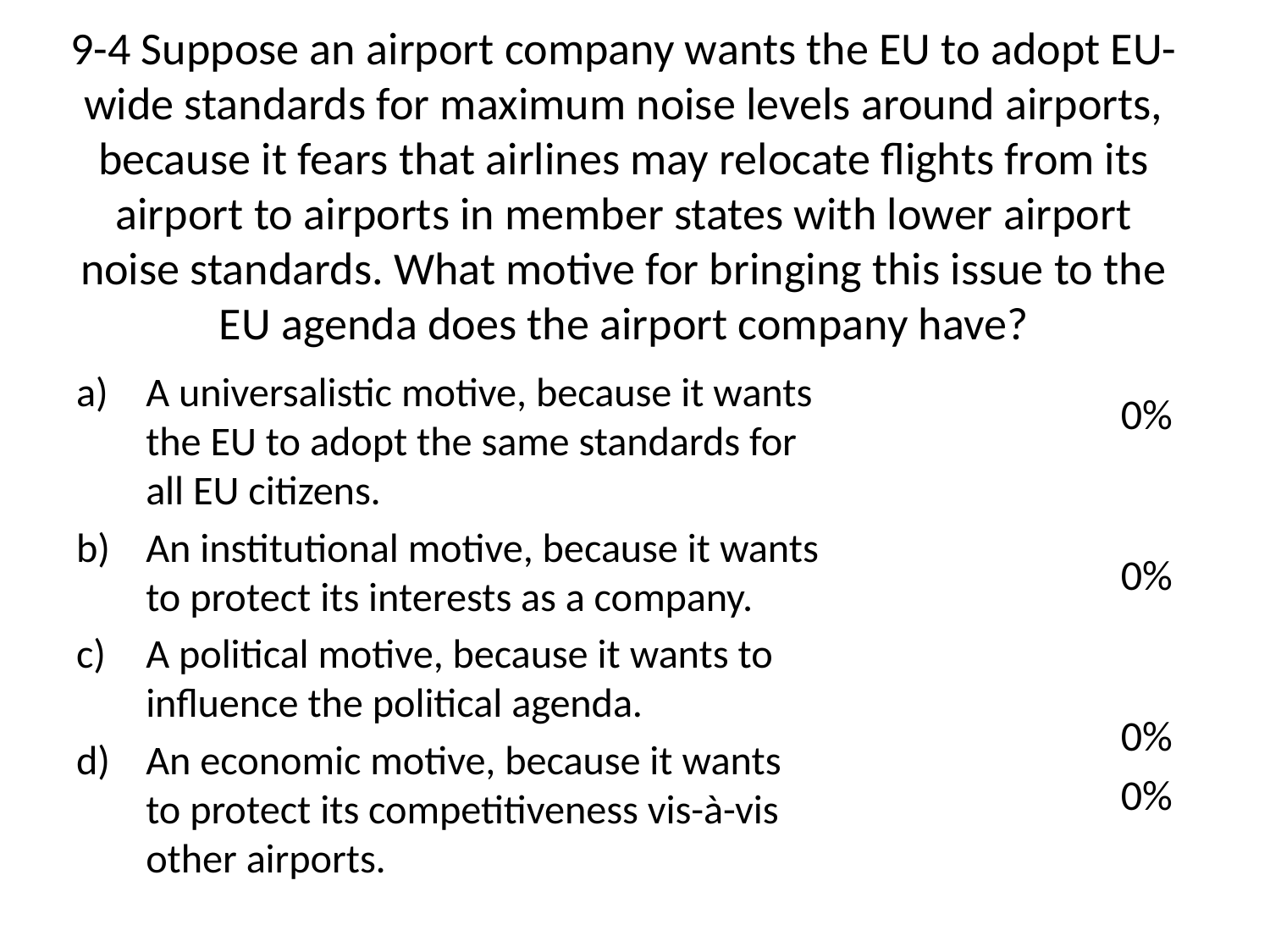

# 9-4 Suppose an airport company wants the EU to adopt EU-wide standards for maximum noise levels around airports, because it fears that airlines may relocate flights from its airport to airports in member states with lower airport noise standards. What motive for bringing this issue to the EU agenda does the airport company have?
A universalistic motive, because it wants the EU to adopt the same standards for all EU citizens.
An institutional motive, because it wants to protect its interests as a company.
A political motive, because it wants to influence the political agenda.
An economic motive, because it wants to protect its competitiveness vis-à-vis other airports.
0%
0%
0%
0%